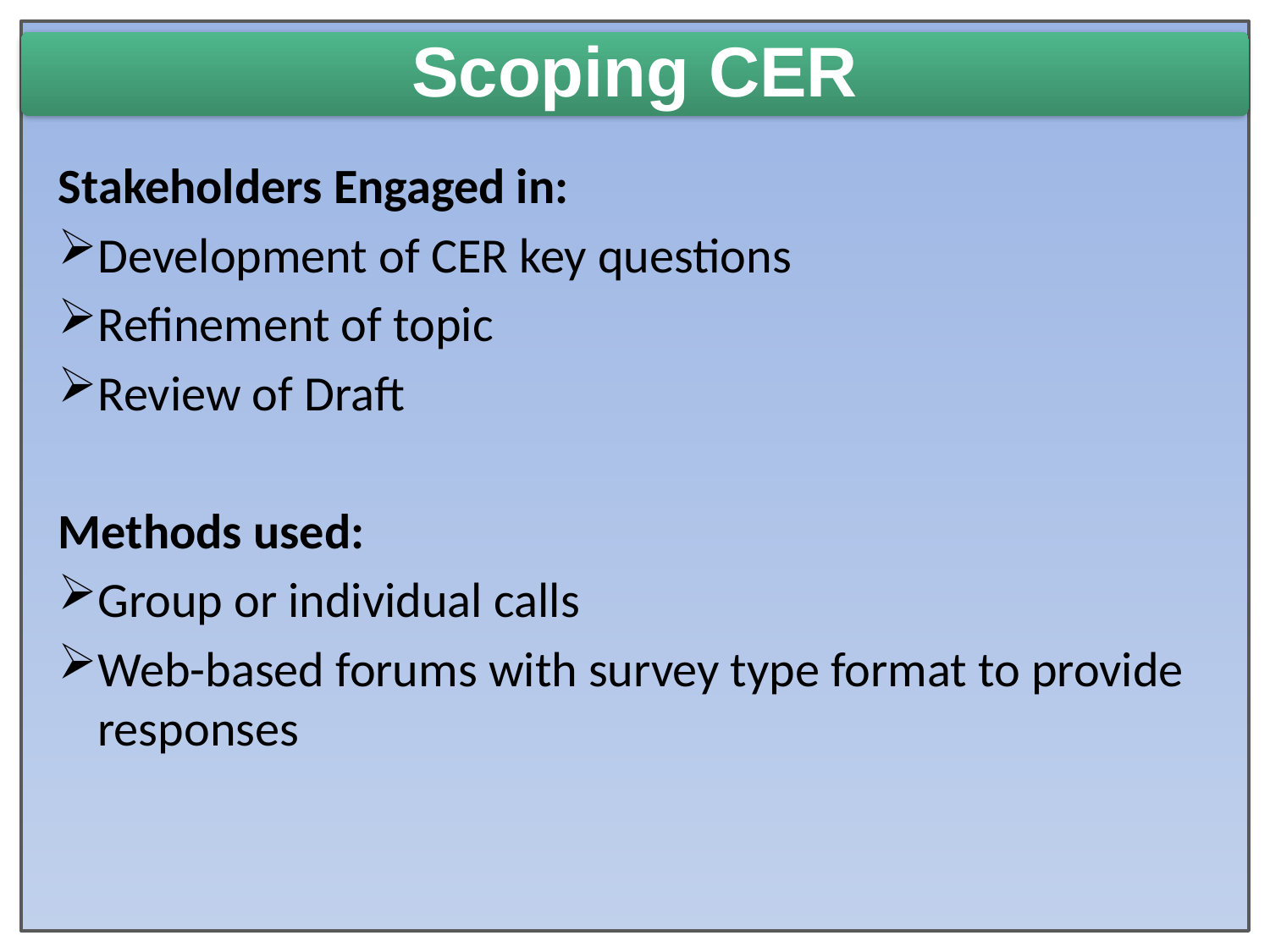

Scoping CER
Stakeholders Engaged in:
Development of CER key questions
Refinement of topic
Review of Draft

Methods used:
Group or individual calls
Web-based forums with survey type format to provide responses